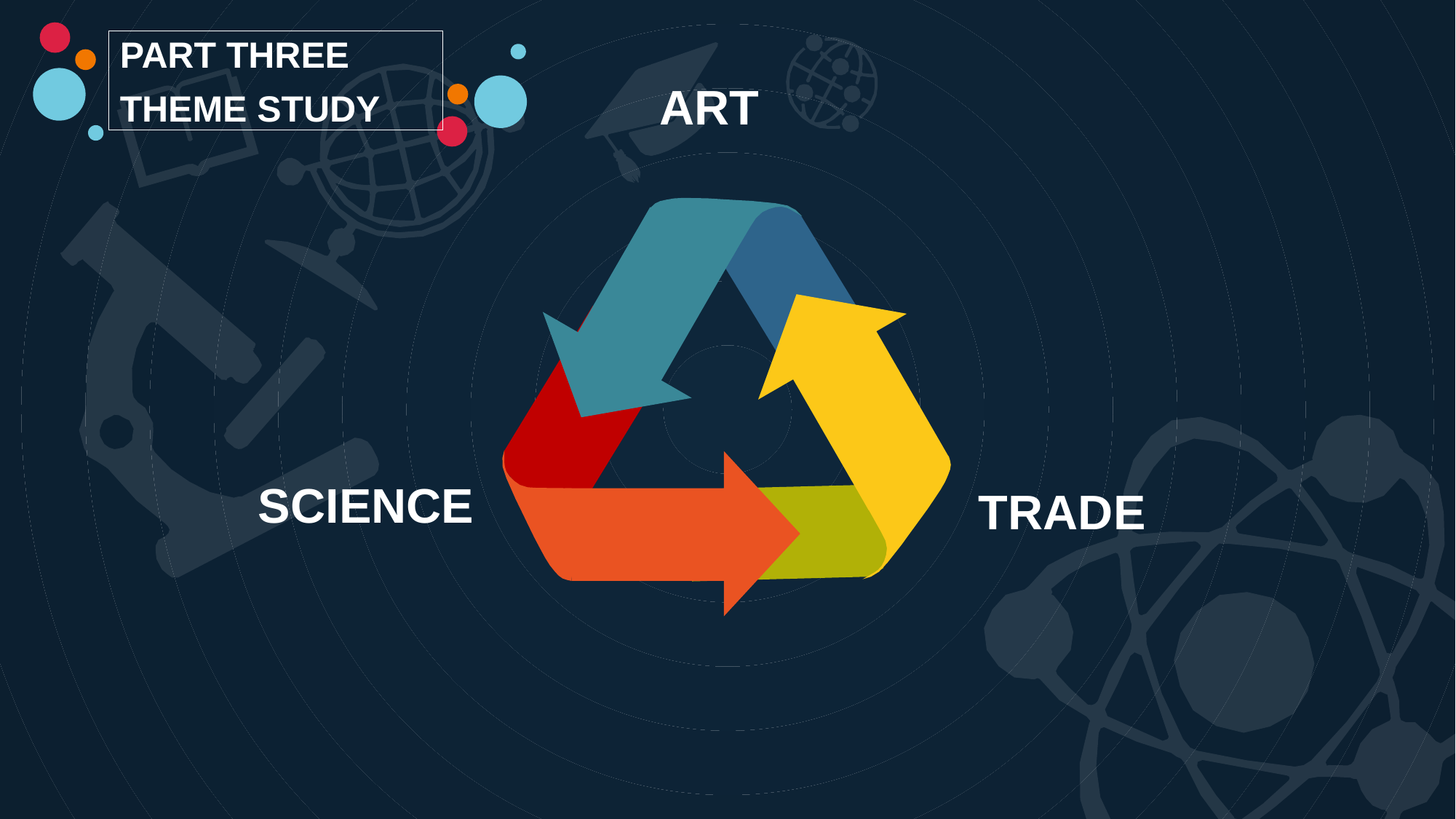

PART THREE
THEME STUDY
ART

SCIENCE
TRADE